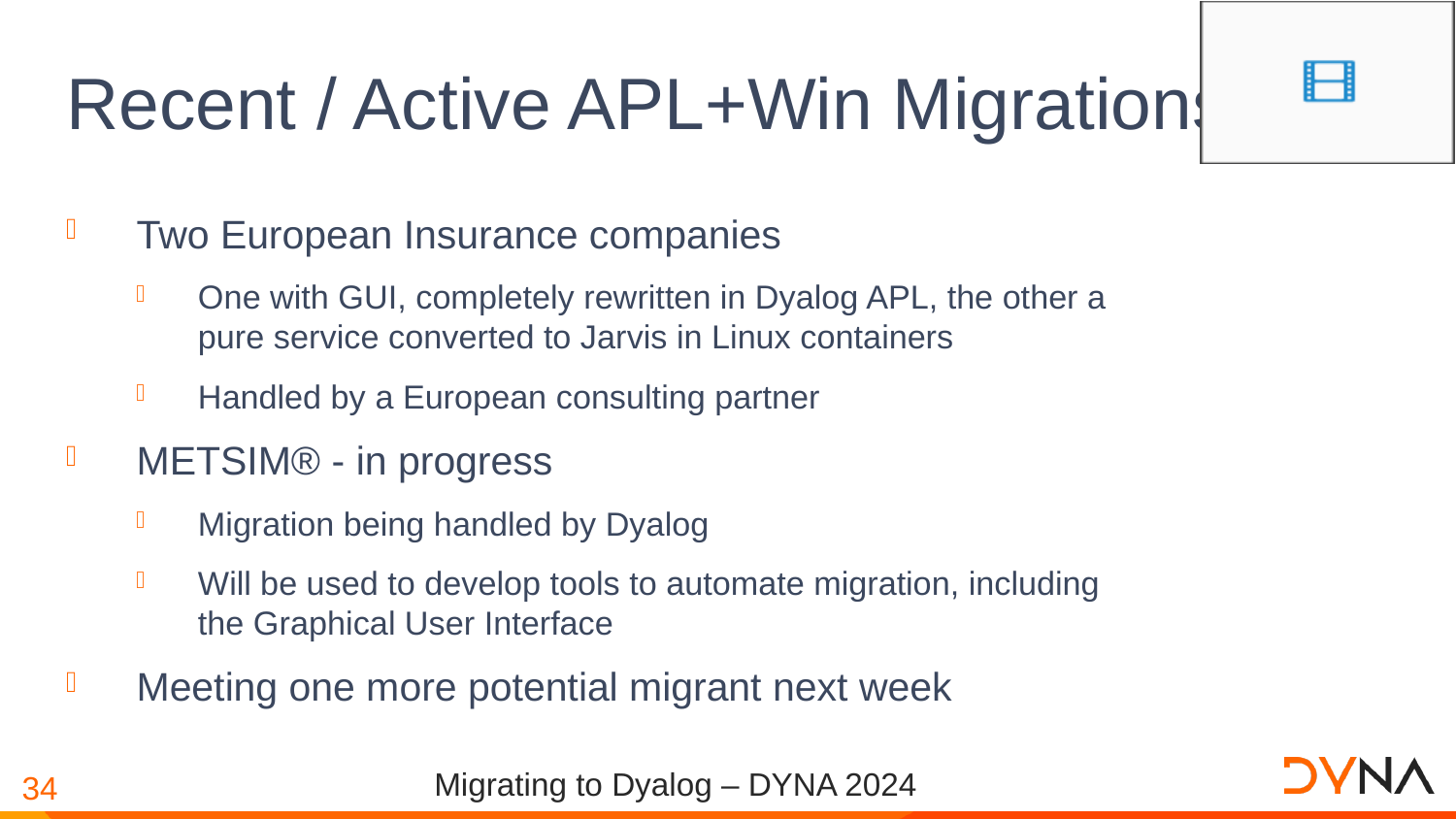

# Recent / Active APL+Win Migrations
Two European Insurance companies
One with GUI, completely rewritten in Dyalog APL, the other a pure service converted to Jarvis in Linux containers
Handled by a European consulting partner
METSIM® - in progress
Migration being handled by Dyalog
Will be used to develop tools to automate migration, including the Graphical User Interface
Meeting one more potential migrant next week